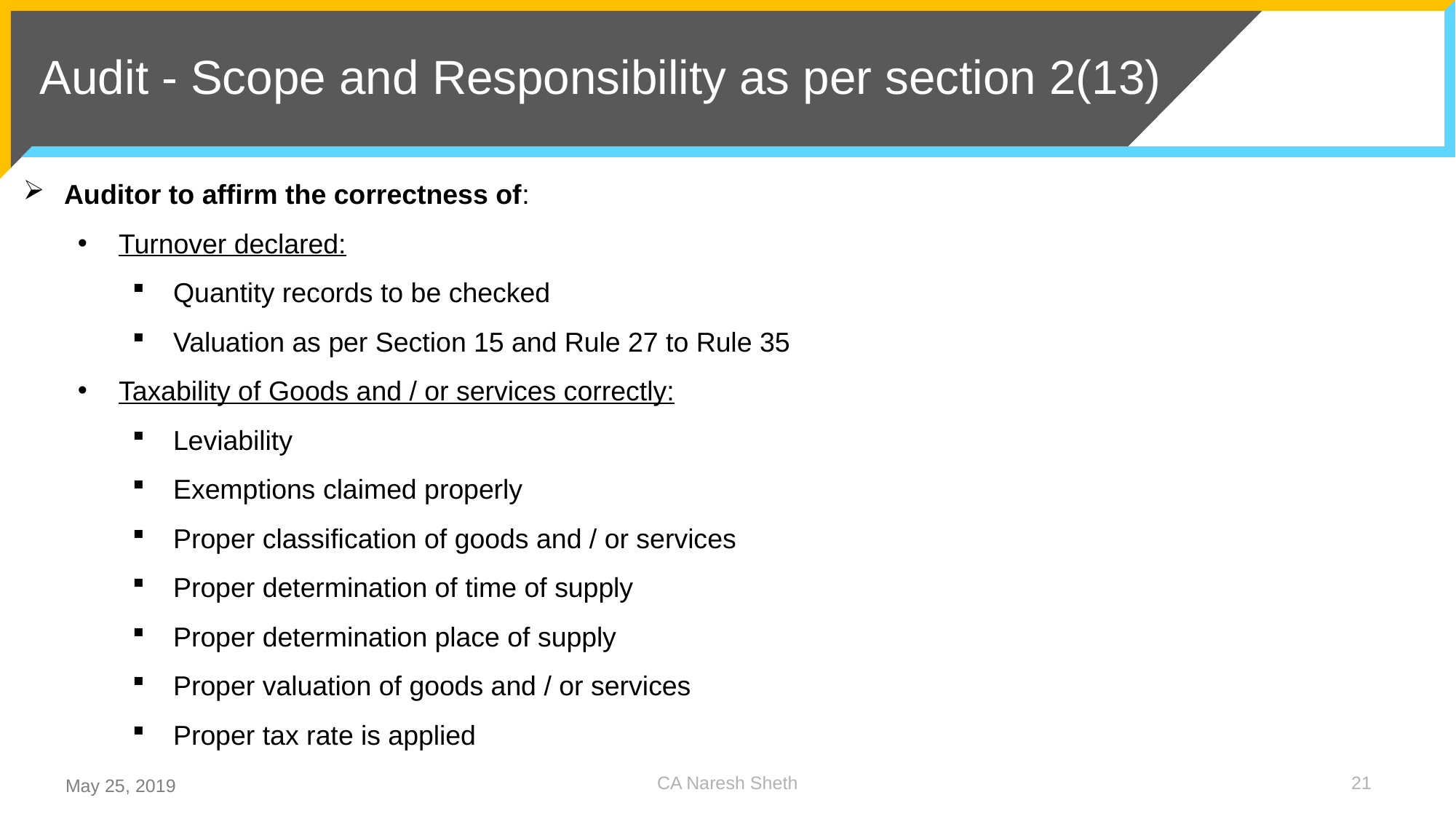

# Audit - Scope and Responsibility as per section 2(13)
Auditor to affirm the correctness of:
Turnover declared:
Quantity records to be checked
Valuation as per Section 15 and Rule 27 to Rule 35
Taxability of Goods and / or services correctly:
Leviability
Exemptions claimed properly
Proper classification of goods and / or services
Proper determination of time of supply
Proper determination place of supply
Proper valuation of goods and / or services
Proper tax rate is applied
CA Naresh Sheth
21
May 25, 2019